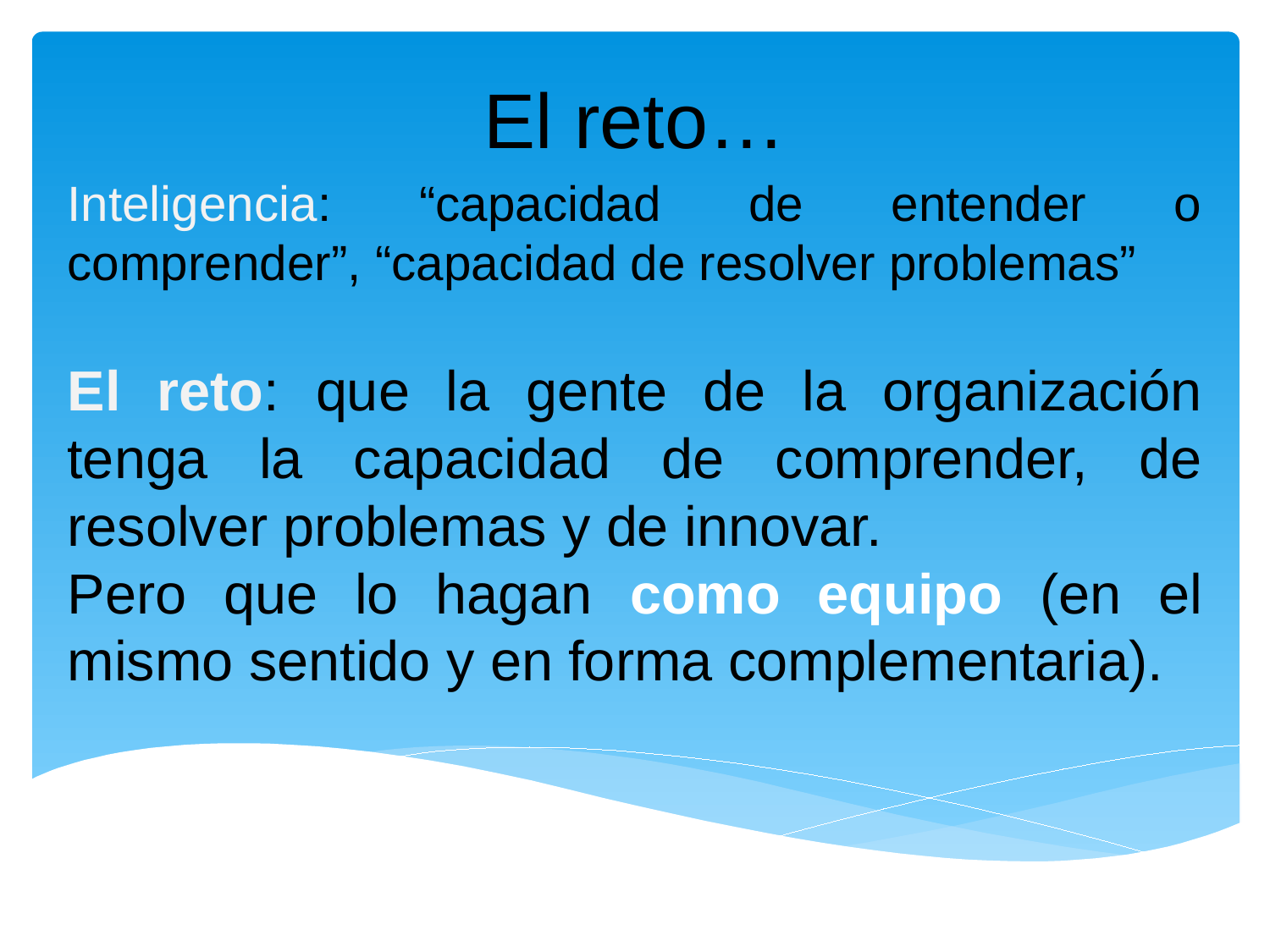

#
El reto…
Inteligencia: “capacidad de entender o comprender”, “capacidad de resolver problemas”

El reto: que la gente de la organización tenga la capacidad de comprender, de resolver problemas y de innovar.
Pero que lo hagan como equipo (en el mismo sentido y en forma complementaria).